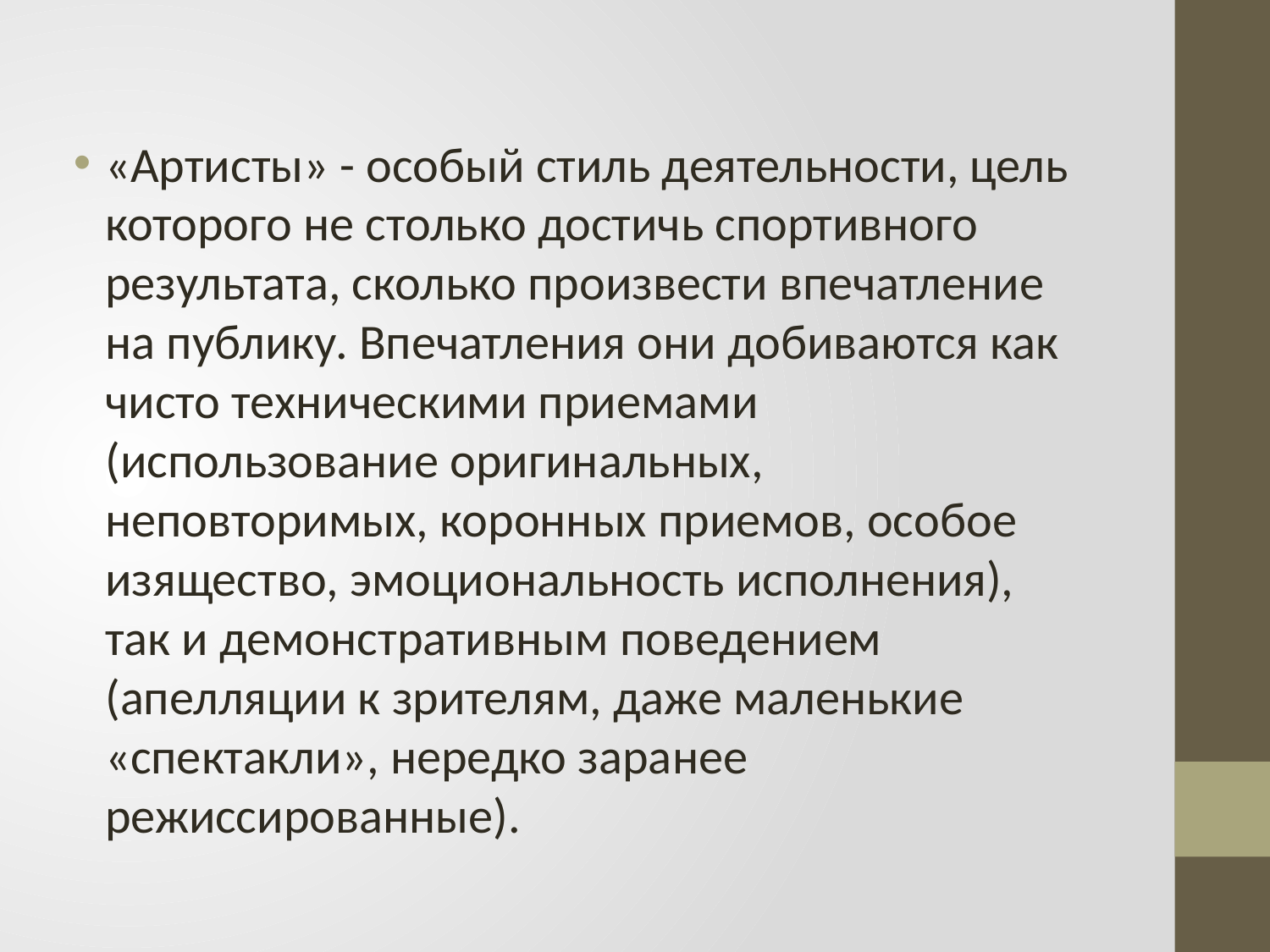

«Артисты» - особый стиль деятельности, цель которого не столько достичь спортивного результата, сколько произвести впечатление на публику. Впечатления они добиваются как чисто техническими приемами (использование оригинальных, неповторимых, коронных приемов, особое изящество, эмоциональность исполнения), так и демонстративным поведением (апелляции к зрителям, даже маленькие «спектакли», нередко заранее режиссированные).